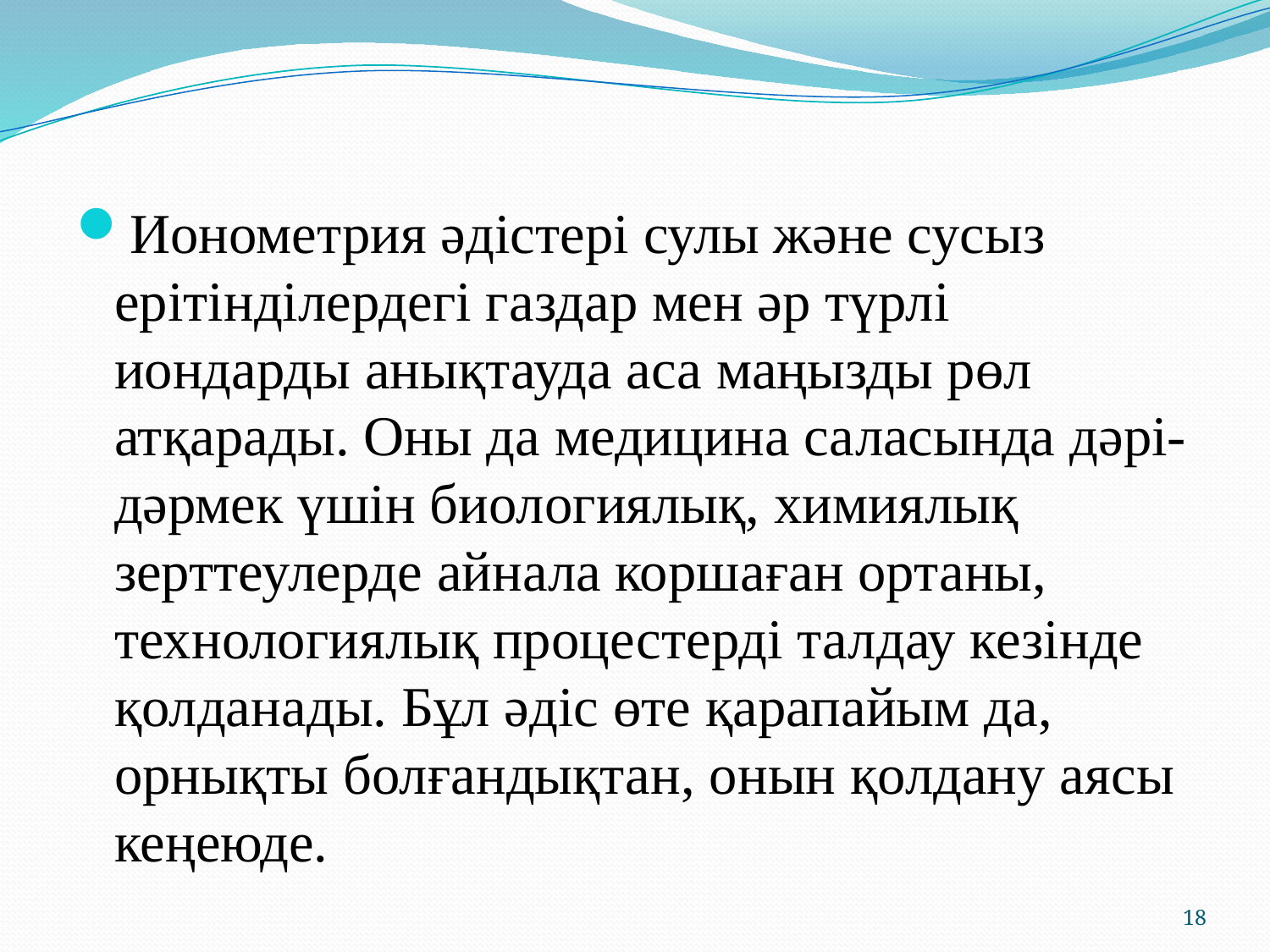

Ионометрия әдістері сулы және сусыз ерітінділердегі газдар мен әр түрлі иондарды анықтауда аса маңызды рөл атқарады. Оны да медицина саласында дәрі-дәрмек үшін биологиялық, химиялық зерттеулерде айнала коршаған ортаны, технологиялық процестерді талдау кезінде қолданады. Бұл әдіс өте қарапайым да, орнықты болғандықтан, онын қолдану аясы кеңеюде.
18